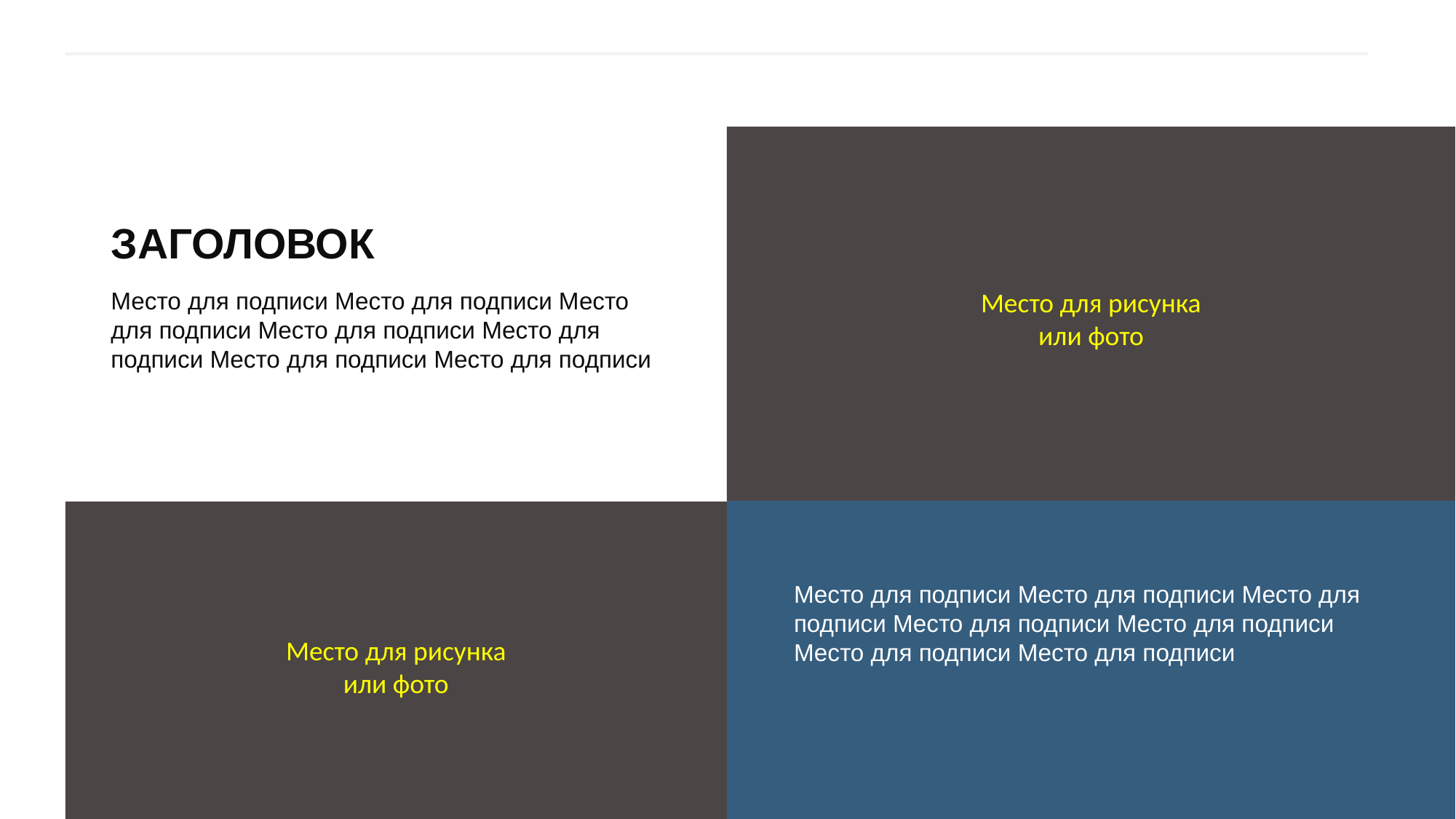

ЗАГОЛОВОК
Место для подписи Место для подписи Место для подписи Место для подписи Место для подписи Место для подписи Место для подписи
Место для рисунка или фото

Место для подписи Место для подписи Место для подписи Место для подписи Место для подписи Место для подписи Место для подписи
Место для рисунка или фото